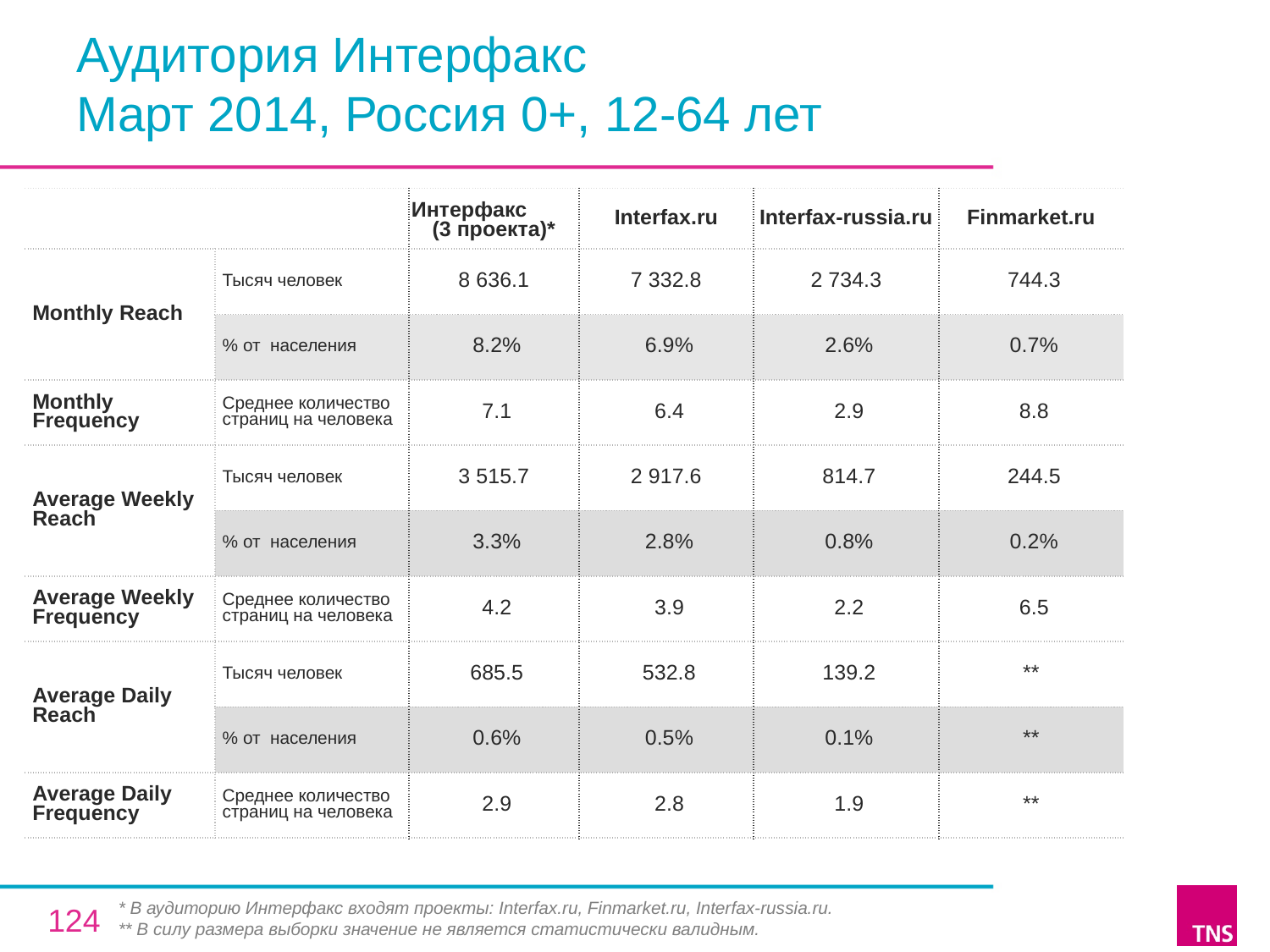

# Аудитория Интерфакс Март 2014, Россия 0+, 12-64 лет
|  |  | Интерфакс (3 проекта)\* | Interfax.ru | Interfax-russia.ru | Finmarket.ru |
| --- | --- | --- | --- | --- | --- |
| Monthly Reach | Тысяч человек | 8 636.1 | 7 332.8 | 2 734.3 | 744.3 |
|  | % от населения | 8.2% | 6.9% | 2.6% | 0.7% |
| Monthly Frequency | Среднее количество страниц на человека | 7.1 | 6.4 | 2.9 | 8.8 |
| Average Weekly Reach | Тысяч человек | 3 515.7 | 2 917.6 | 814.7 | 244.5 |
|  | % от населения | 3.3% | 2.8% | 0.8% | 0.2% |
| Average Weekly Frequency | Среднее количество страниц на человека | 4.2 | 3.9 | 2.2 | 6.5 |
| Average Daily Reach | Тысяч человек | 685.5 | 532.8 | 139.2 | \*\* |
|  | % от населения | 0.6% | 0.5% | 0.1% | \*\* |
| Average Daily Frequency | Среднее количество страниц на человека | 2.9 | 2.8 | 1.9 | \*\* |
* В аудиторию Интерфакс входят проекты: Interfax.ru, Finmarket.ru, Interfax-russia.ru.
** В силу размера выборки значение не является статистически валидным.
124